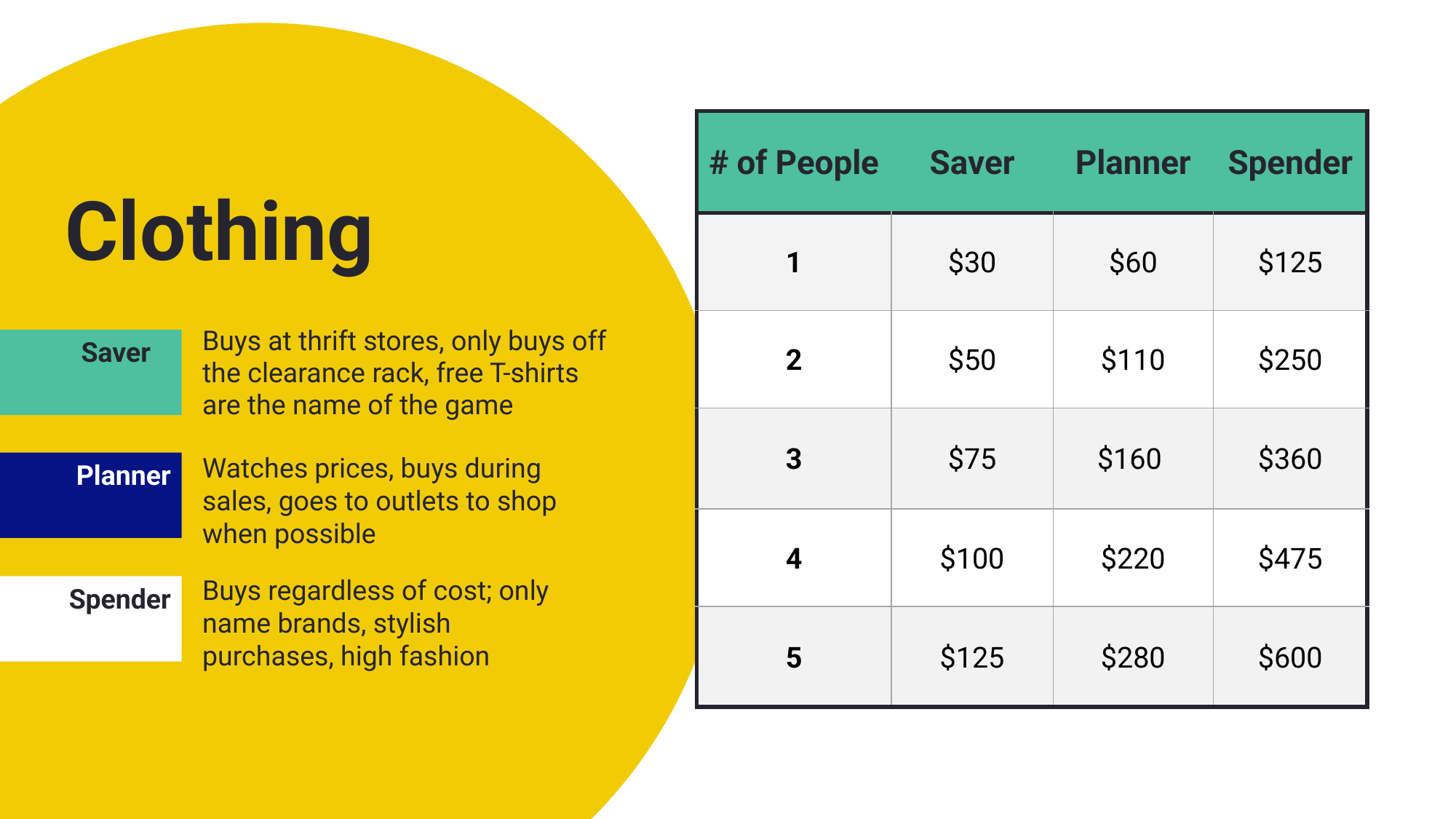

| # of People | Saver | Planner | Spender |
| --- | --- | --- | --- |
| 1 | $30 | $60 | $125 |
| 2 | $50 | $110 | $250 |
| 3 | $75 | $160 | $360 |
| 4 | $100 | $220 | $475 |
| 5 | $125 | $280 | $600 |

# Clothing
Buys at thrift stores, only buys off the clearance rack, free T-shirts are the name of the game
 Saver

Watches prices, buys during sales, goes to outlets to shop when possible
 Planner

Buys regardless of cost; only name brands, stylish     purchases, high fashion
 Spender